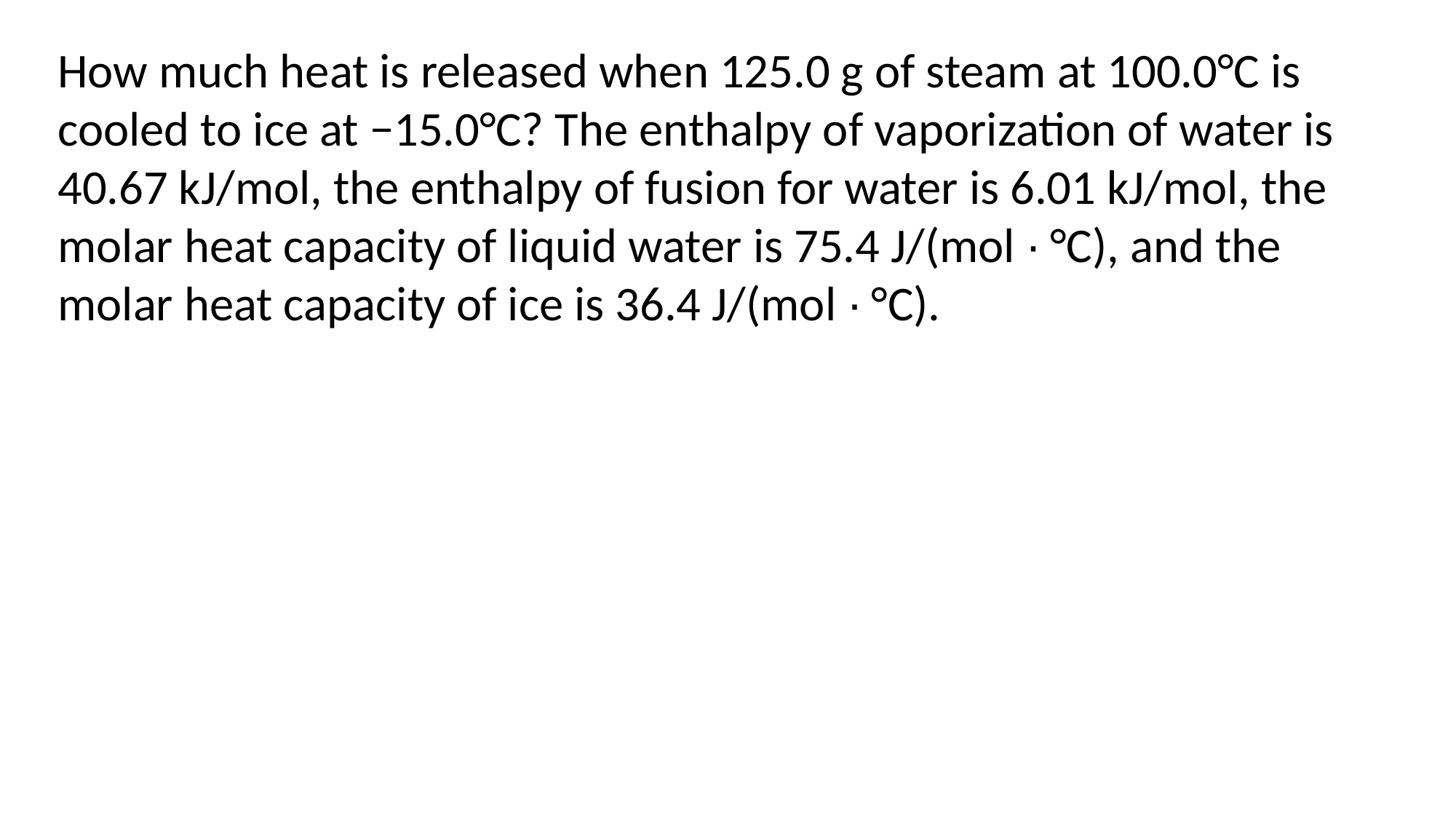

How much heat is released when 125.0 g of steam at 100.0°C is cooled to ice at −15.0°C? The enthalpy of vaporization of water is 40.67 kJ/mol, the enthalpy of fusion for water is 6.01 kJ/mol, the molar heat capacity of liquid water is 75.4 J/(mol ∙ °C), and the molar heat capacity of ice is 36.4 J/(mol ∙ °C).